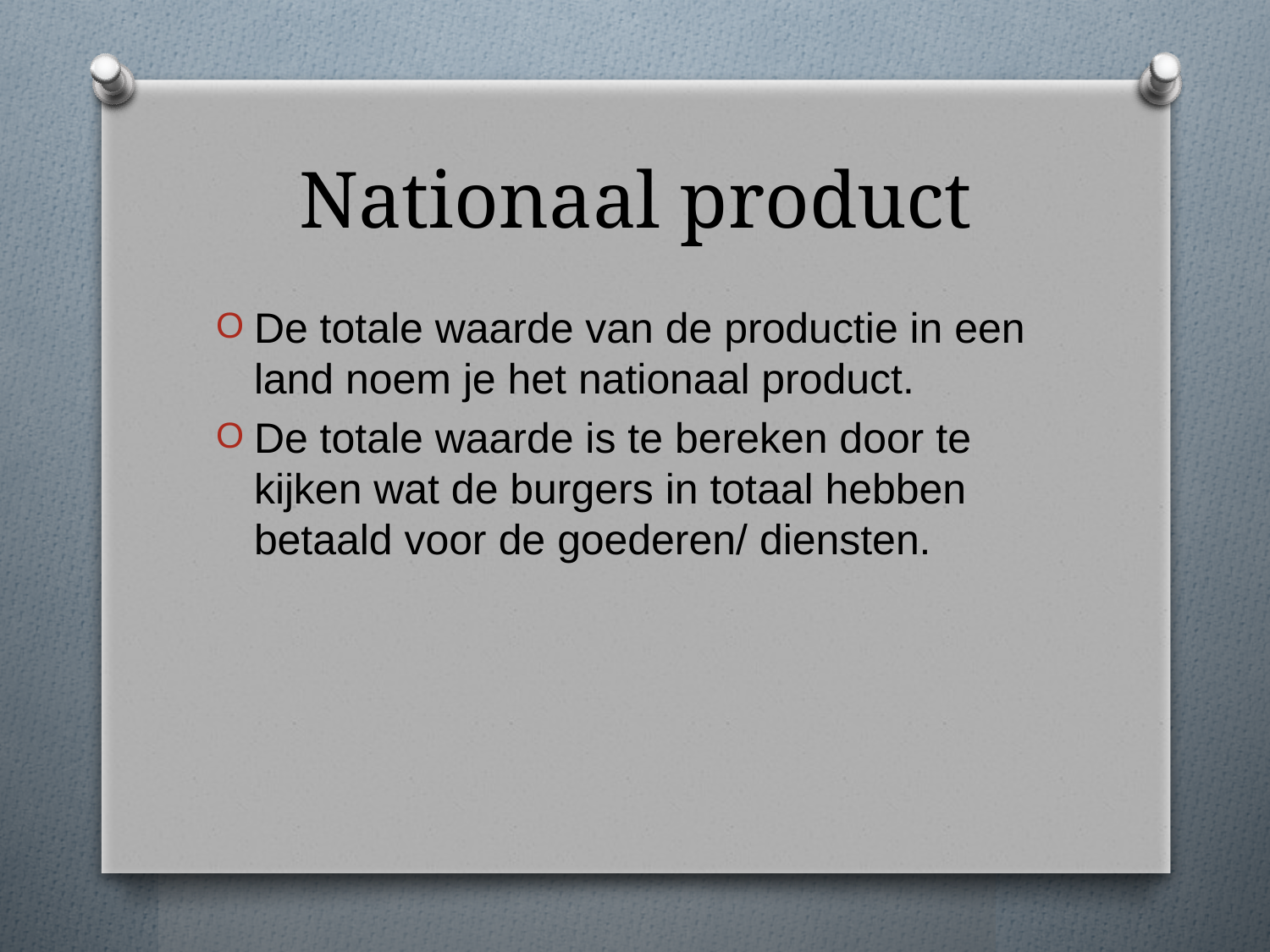

# Nationaal product
De totale waarde van de productie in een land noem je het nationaal product.
De totale waarde is te bereken door te kijken wat de burgers in totaal hebben betaald voor de goederen/ diensten.